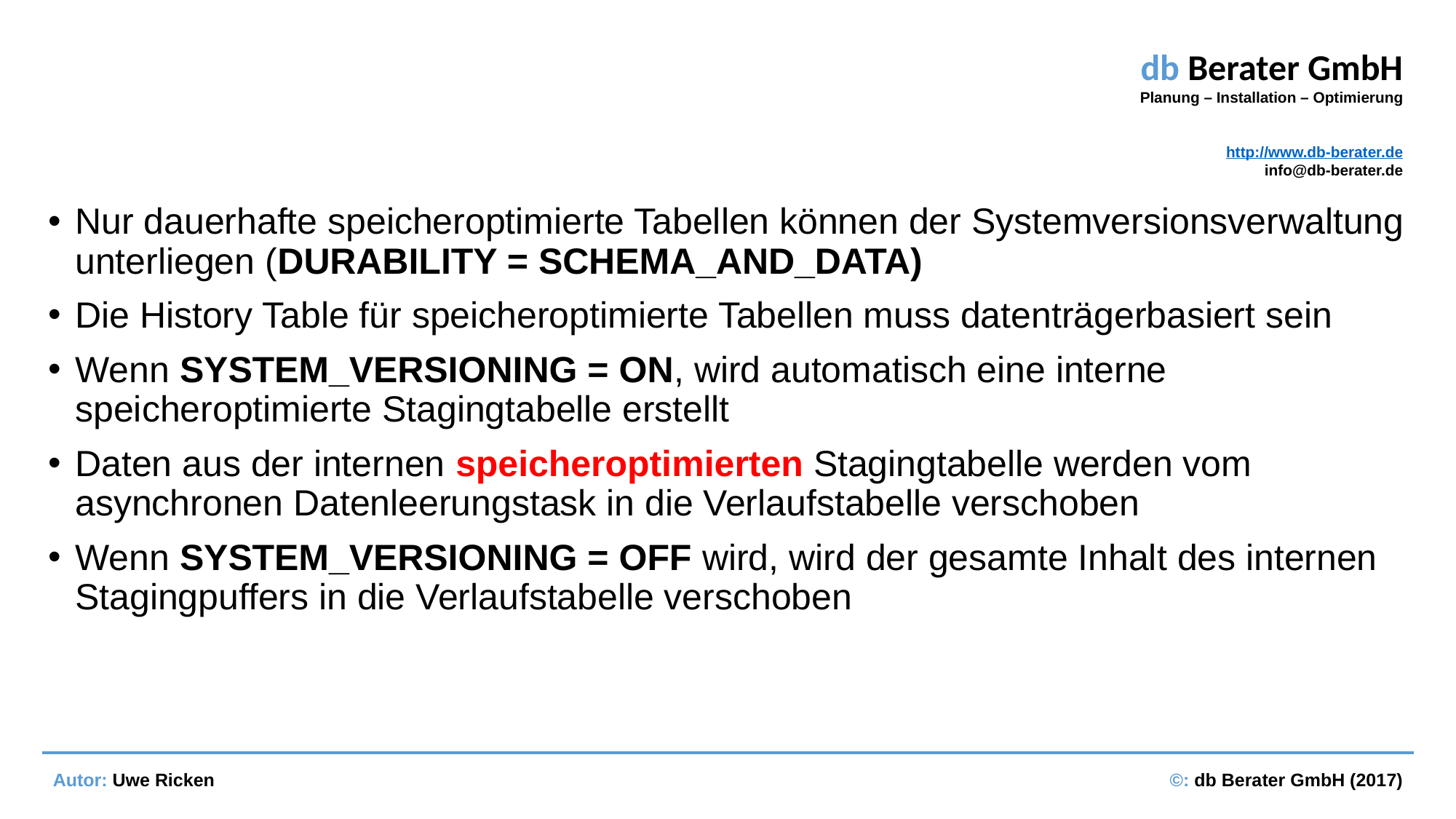

#
Nur dauerhafte speicheroptimierte Tabellen können der Systemversionsverwaltung unterliegen (DURABILITY = SCHEMA_AND_DATA)
Die History Table für speicheroptimierte Tabellen muss datenträgerbasiert sein
Wenn SYSTEM_VERSIONING = ON, wird automatisch eine interne speicheroptimierte Stagingtabelle erstellt
Daten aus der internen speicheroptimierten Stagingtabelle werden vom asynchronen Datenleerungstask in die Verlaufstabelle verschoben
Wenn SYSTEM_VERSIONING = OFF wird, wird der gesamte Inhalt des internen Stagingpuffers in die Verlaufstabelle verschoben